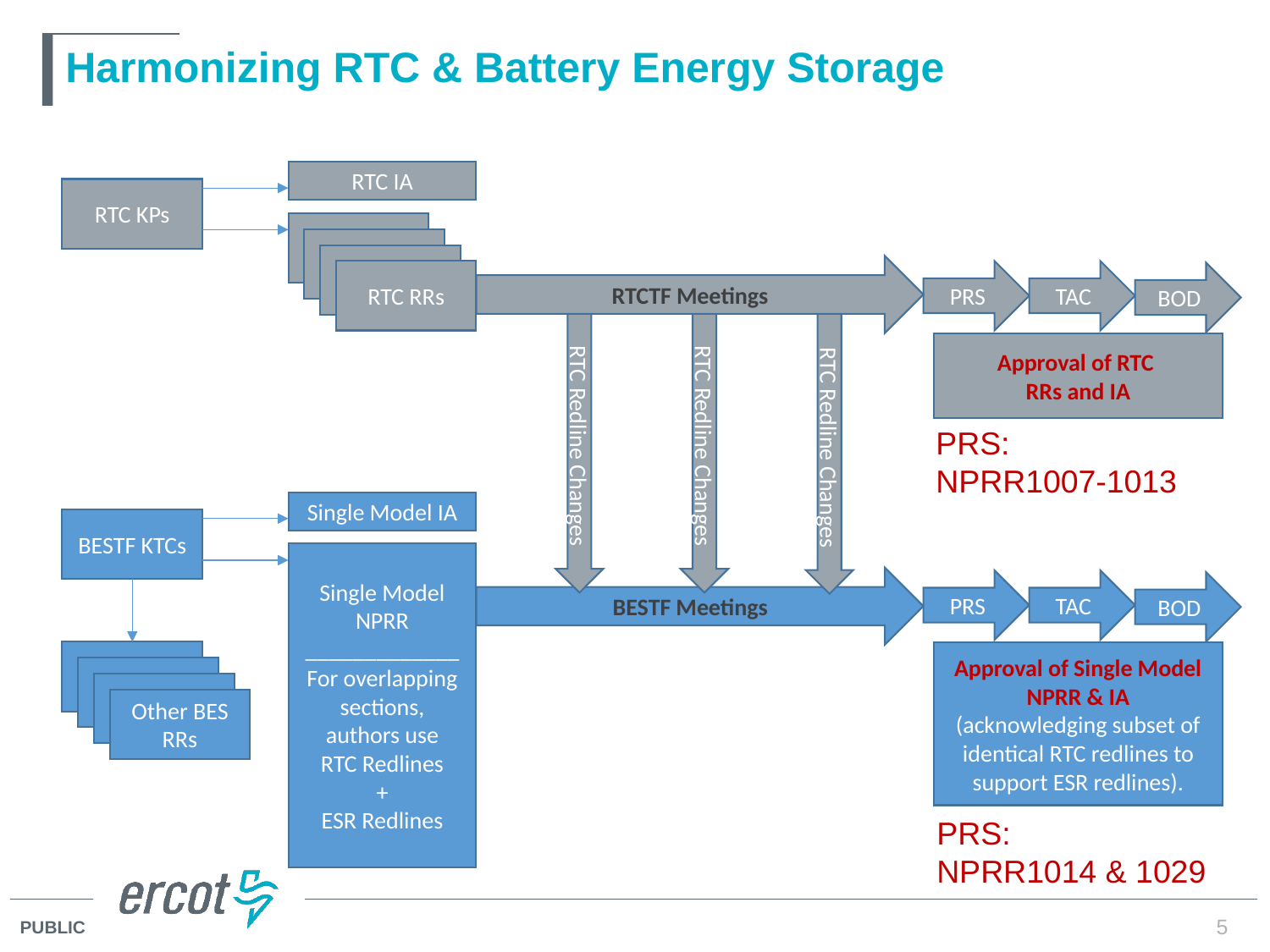

# Harmonizing RTC & Battery Energy Storage
RTC IA
RTC KPs

RTCTF Meetings
RTC RRs
PRS
TAC
BOD
Approval of RTC
RRs and IA
PRS:
NPRR1007-1013

RTC Redline Changes
RTC Redline Changes
RTC Redline Changes
Single Model IA
BESTF KTCs
Single Model NPRR
_____________
For overlapping sections, authors use
RTC Redlines
+
ESR Redlines
BESTF Meetings
PRS
TAC
BOD

Approval of Single Model NPRR & IA
(acknowledging subset of identical RTC redlines to support ESR redlines).

Other BES RRs
PRS:
NPRR1014 & 1029
5